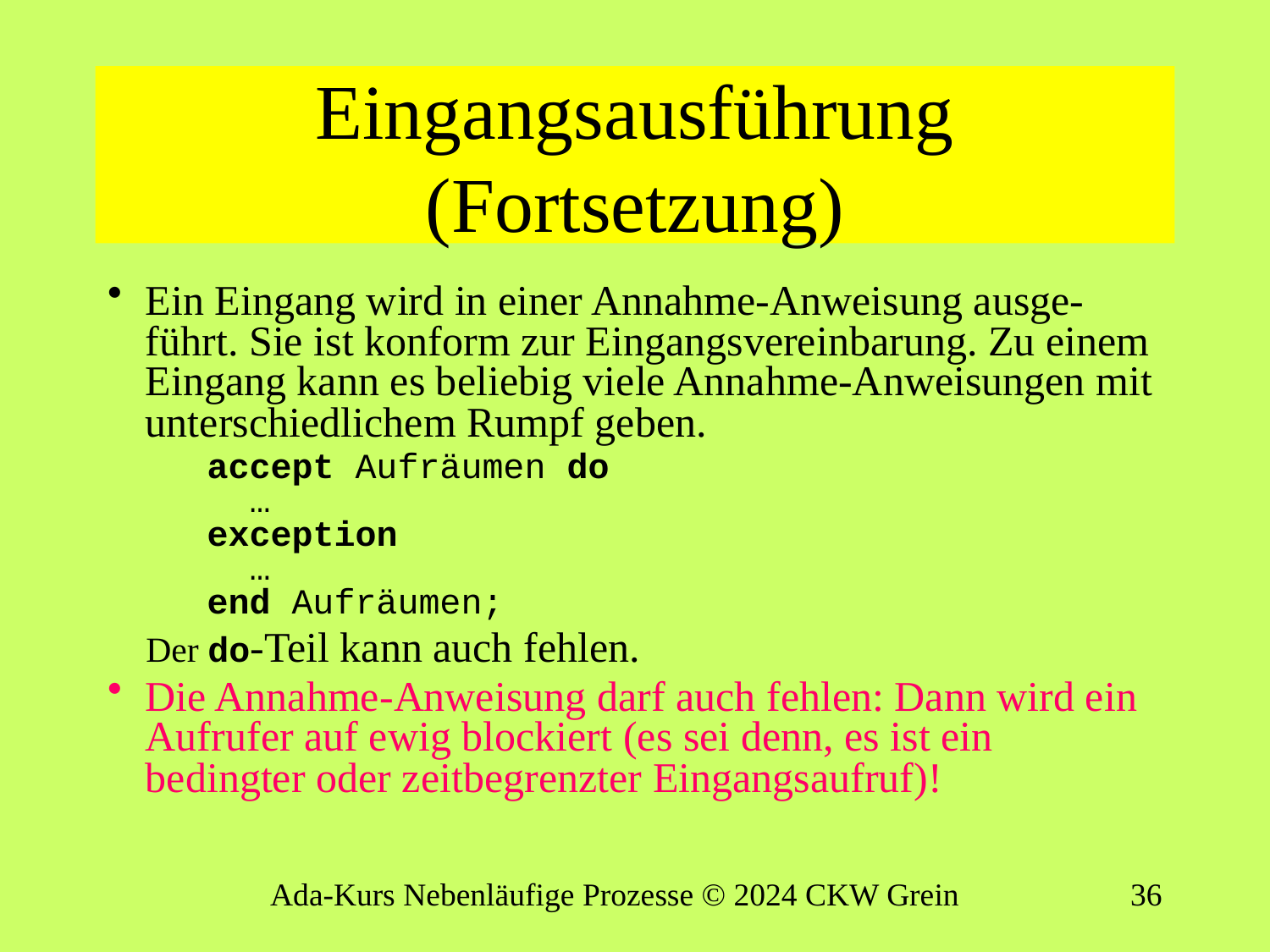

# Eingangsausführung (Fortsetzung)
Ein Eingang wird in einer Annahme-Anweisung ausge-führt. Sie ist konform zur Eingangsvereinbarung. Zu einem Eingang kann es beliebig viele Annahme-Anweisungen mit unterschiedlichem Rumpf geben.
accept Aufräumen do
  …
exception
  …
end Aufräumen;
Der do-Teil kann auch fehlen.
Die Annahme-Anweisung darf auch fehlen: Dann wird ein Aufrufer auf ewig blockiert (es sei denn, es ist ein bedingter oder zeitbegrenzter Eingangsaufruf)!
Ada-Kurs Nebenläufige Prozesse © 2024 CKW Grein
36